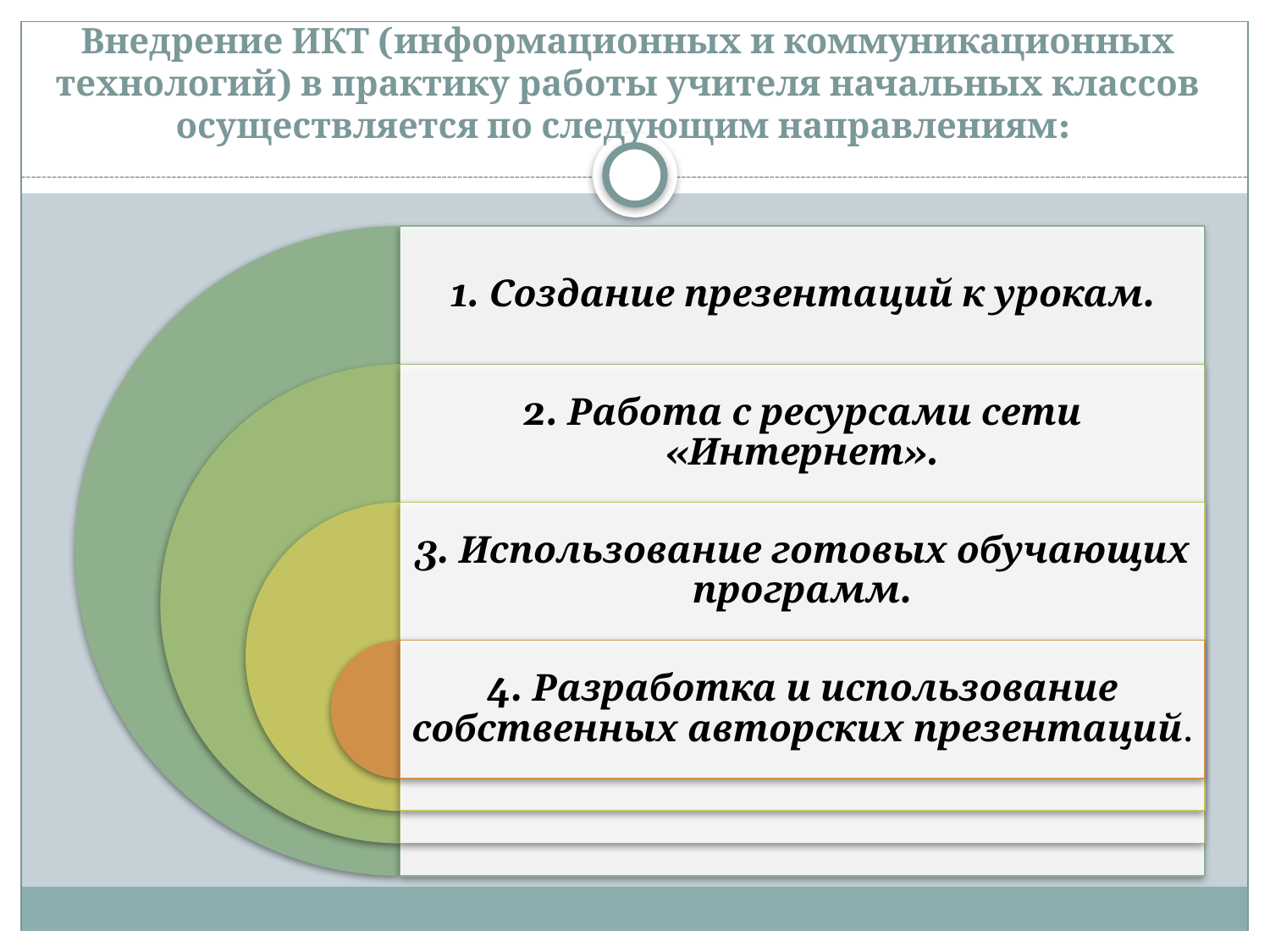

# Внедрение ИКТ (информационных и коммуникационных технологий) в практику работы учителя начальных классов осуществляется по следующим направлениям:
1. Создание презентаций к урокам.
2. Работа с ресурсами сети «Интернет».
3. Использование готовых обучающих программ.
4. Разработка и использование собственных авторских презентаций.